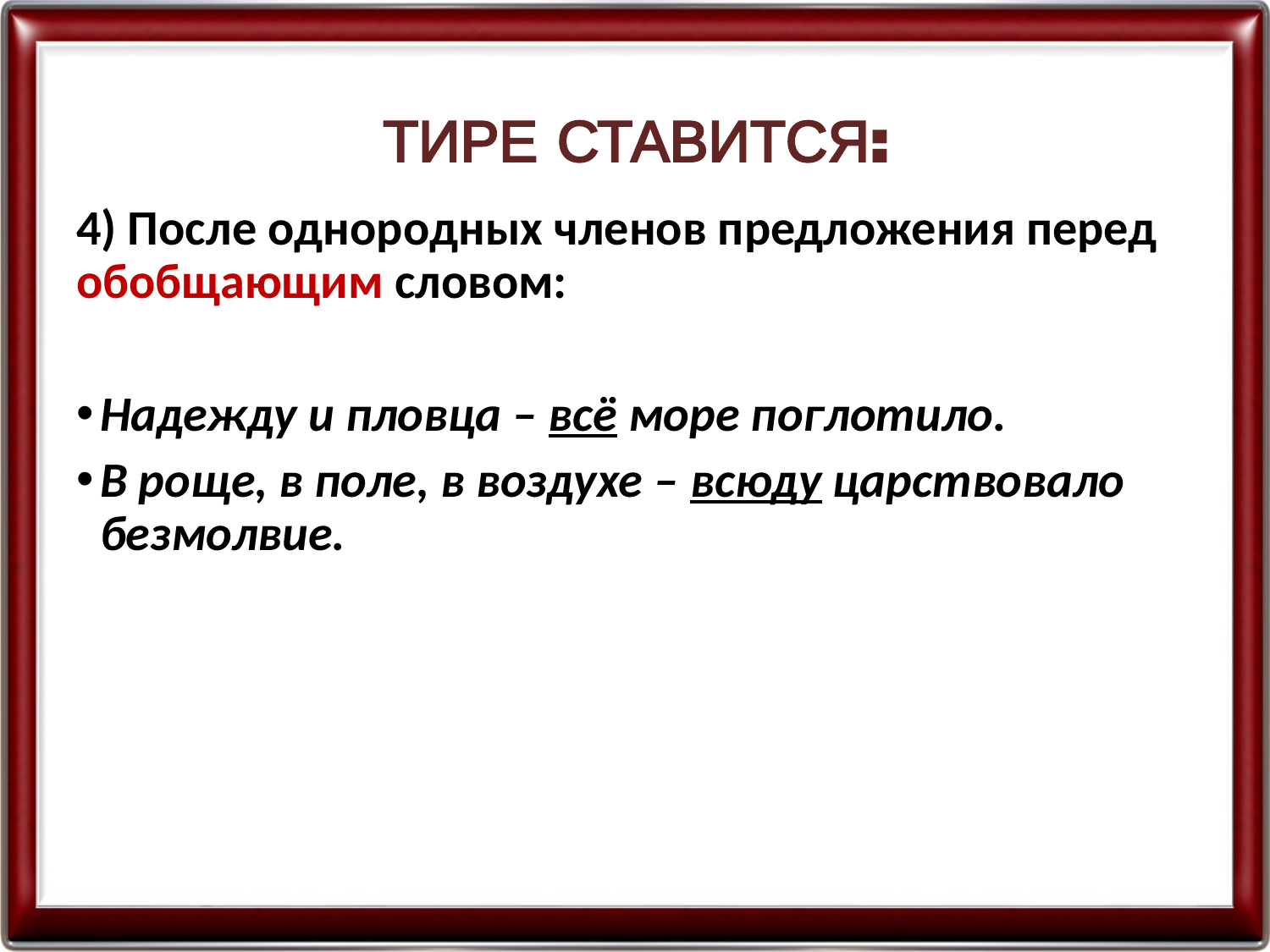

# ТИРЕ СТАВИТСЯ:
4) После однородных членов предложения перед обобщающим словом:

Надежду и пловца – всё море поглотило.
В роще, в поле, в воздухе – всюду царствовало безмолвие.